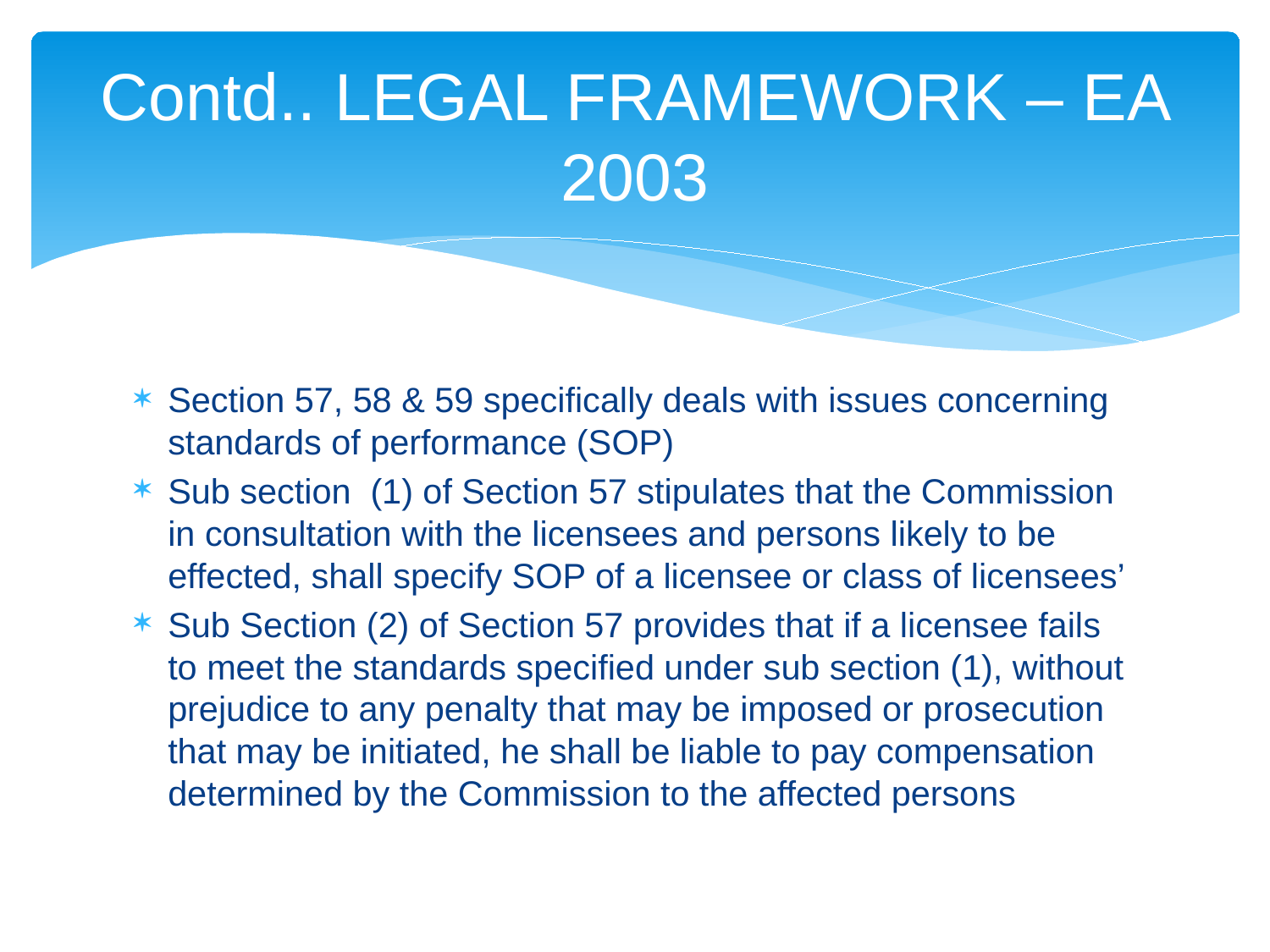

# Contd.. LEGAL FRAMEWORK – EA 2003
Section 57, 58 & 59 specifically deals with issues concerning standards of performance (SOP)
Sub section  (1) of Section 57 stipulates that the Commission in consultation with the licensees and persons likely to be effected, shall specify SOP of a licensee or class of licensees’
Sub Section (2) of Section 57 provides that if a licensee fails to meet the standards specified under sub section (1), without prejudice to any penalty that may be imposed or prosecution that may be initiated, he shall be liable to pay compensation determined by the Commission to the affected persons